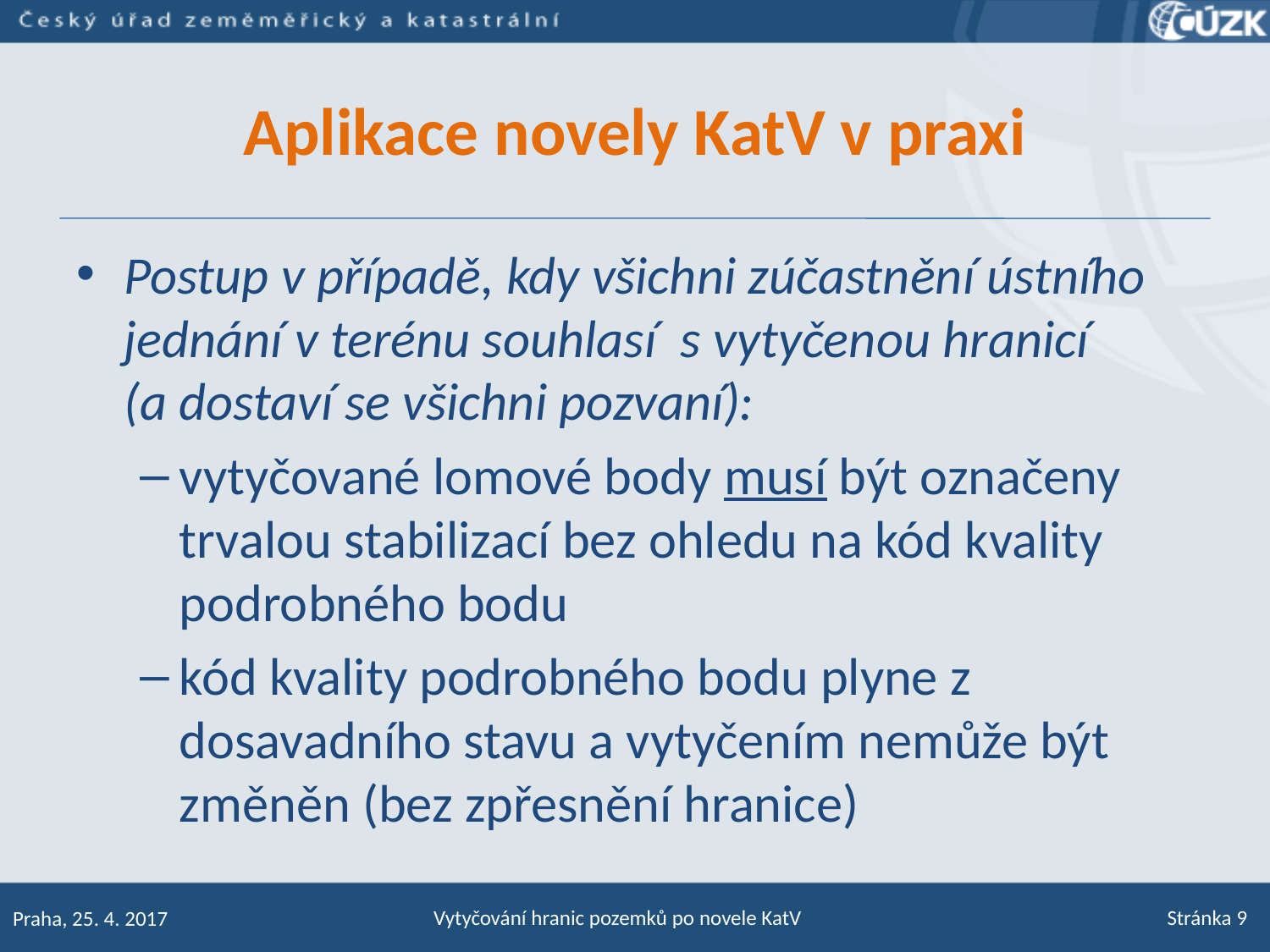

# Aplikace novely KatV v praxi
Postup v případě, kdy všichni zúčastnění ústního jednání v terénu souhlasí  s vytyčenou hranicí        (a dostaví se všichni pozvaní):
vytyčované lomové body musí být označeny trvalou stabilizací bez ohledu na kód kvality podrobného bodu
kód kvality podrobného bodu plyne z dosavadního stavu a vytyčením nemůže být změněn (bez zpřesnění hranice)

Vytyčování hranic pozemků po novele KatV
Stránka 9
Praha, 25. 4. 2017